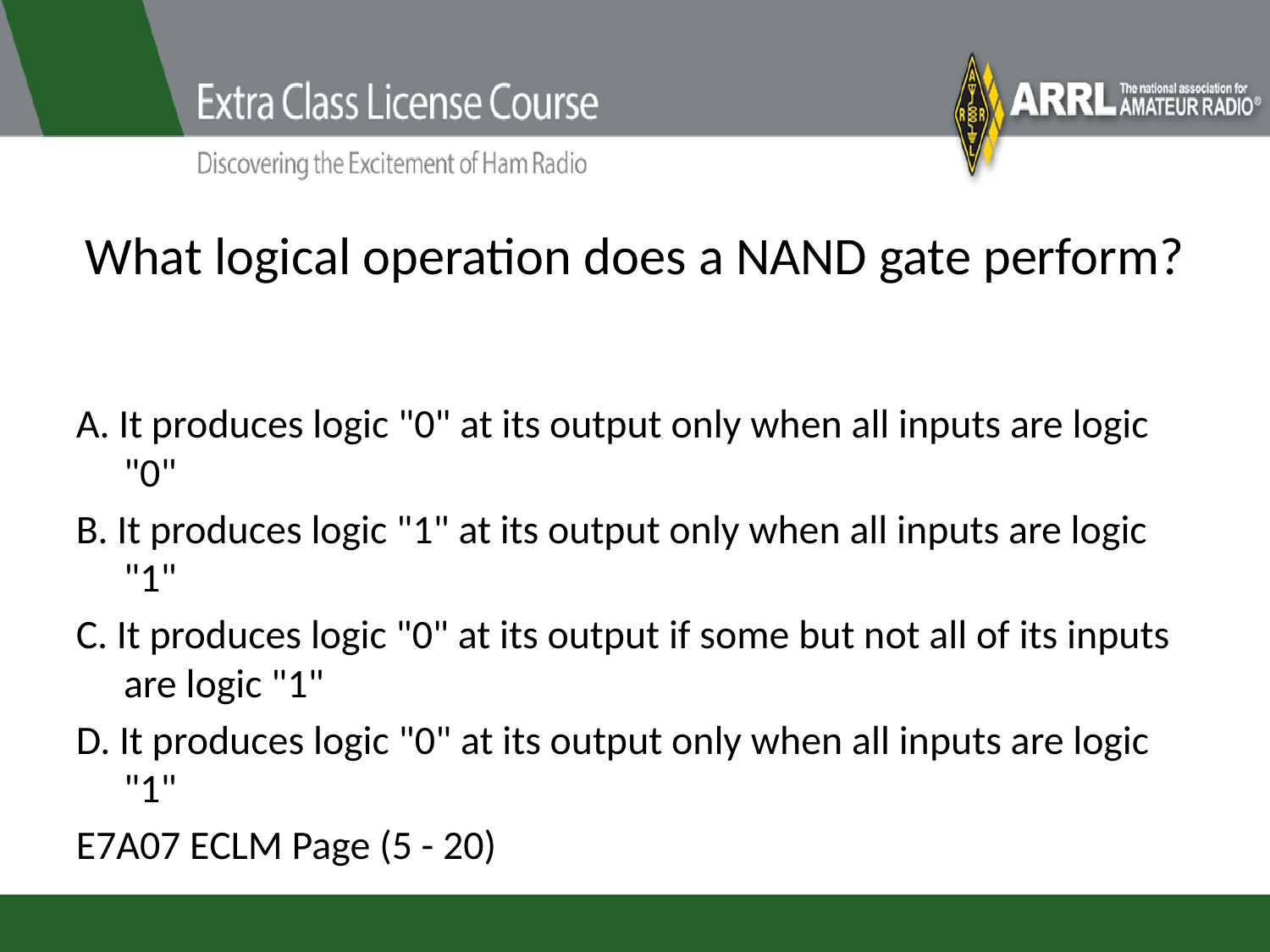

# What logical operation does a NAND gate perform?
A. It produces logic "0" at its output only when all inputs are logic "0"
B. It produces logic "1" at its output only when all inputs are logic "1"
C. It produces logic "0" at its output if some but not all of its inputs are logic "1"
D. It produces logic "0" at its output only when all inputs are logic "1"
E7A07 ECLM Page (5 - 20)